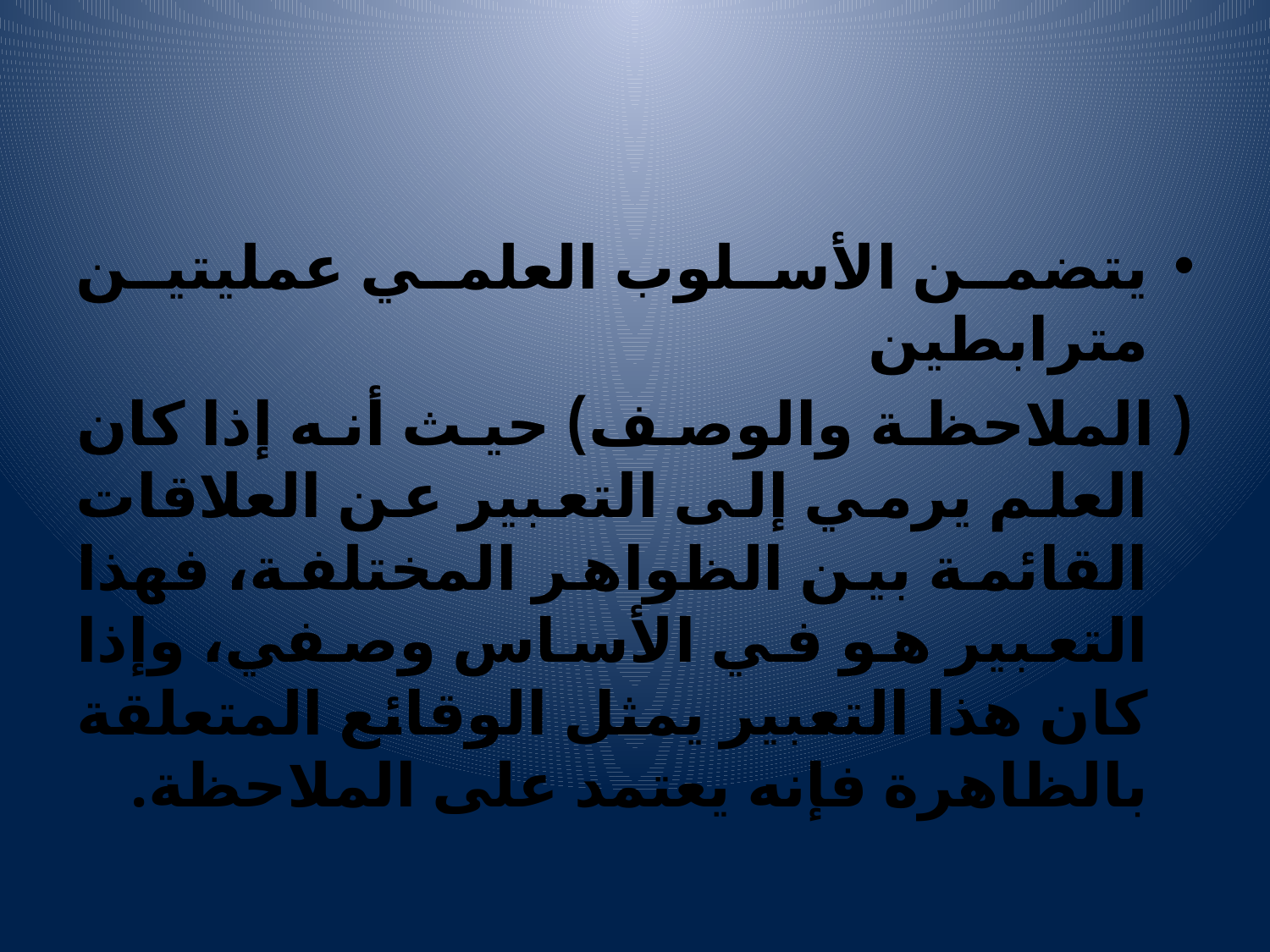

#
يتضمن الأسلوب العلمي عمليتين مترابطين
( الملاحظة والوصف) حيث أنه إذا كان العلم يرمي إلى التعبير عن العلاقات القائمة بين الظواهر المختلفة، فهذا التعبير هو في الأساس وصفي، وإذا كان هذا التعبير يمثل الوقائع المتعلقة بالظاهرة فإنه يعتمد على الملاحظة.